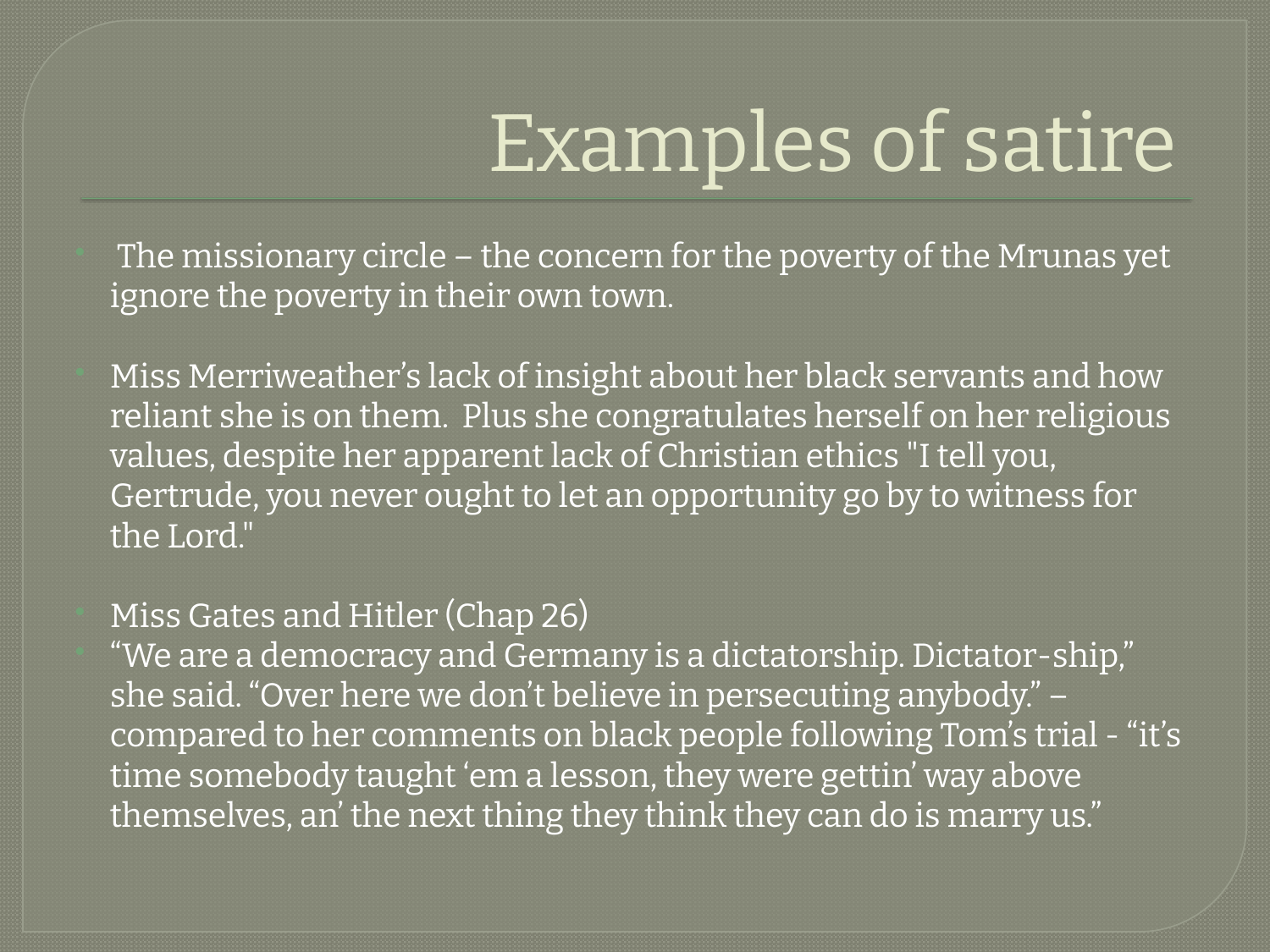

# Examples of satire
 The missionary circle – the concern for the poverty of the Mrunas yet ignore the poverty in their own town.

Miss Merriweather’s lack of insight about her black servants and how reliant she is on them.  Plus she congratulates herself on her religious values, despite her apparent lack of Christian ethics "I tell you, Gertrude, you never ought to let an opportunity go by to witness for the Lord."

Miss Gates and Hitler (Chap 26)
“We are a democracy and Germany is a dictatorship. Dictator-ship,” she said. “Over here we don’t believe in persecuting anybody.” – compared to her comments on black people following Tom’s trial - “it’s time somebody taught ‘em a lesson, they were gettin’ way above themselves, an’ the next thing they think they can do is marry us.”